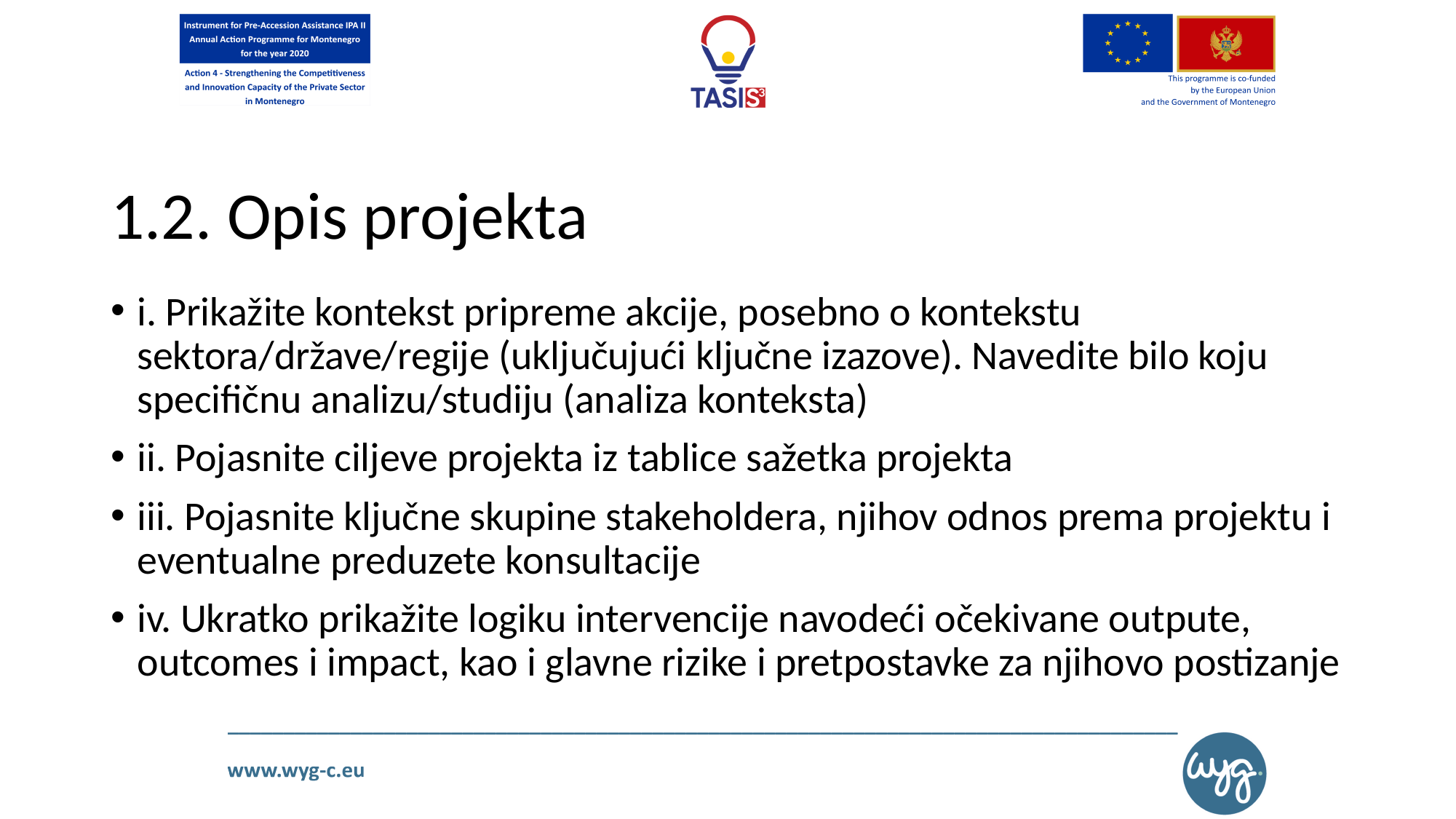

# 1.2. Opis projekta
i. Prikažite kontekst pripreme akcije, posebno o kontekstu sektora/države/regije (uključujući ključne izazove). Navedite bilo koju specifičnu analizu/studiju (analiza konteksta)
ii. Pojasnite ciljeve projekta iz tablice sažetka projekta
iii. Pojasnite ključne skupine stakeholdera, njihov odnos prema projektu i eventualne preduzete konsultacije
iv. Ukratko prikažite logiku intervencije navodeći očekivane outpute, outcomes i impact, kao i glavne rizike i pretpostavke za njihovo postizanje